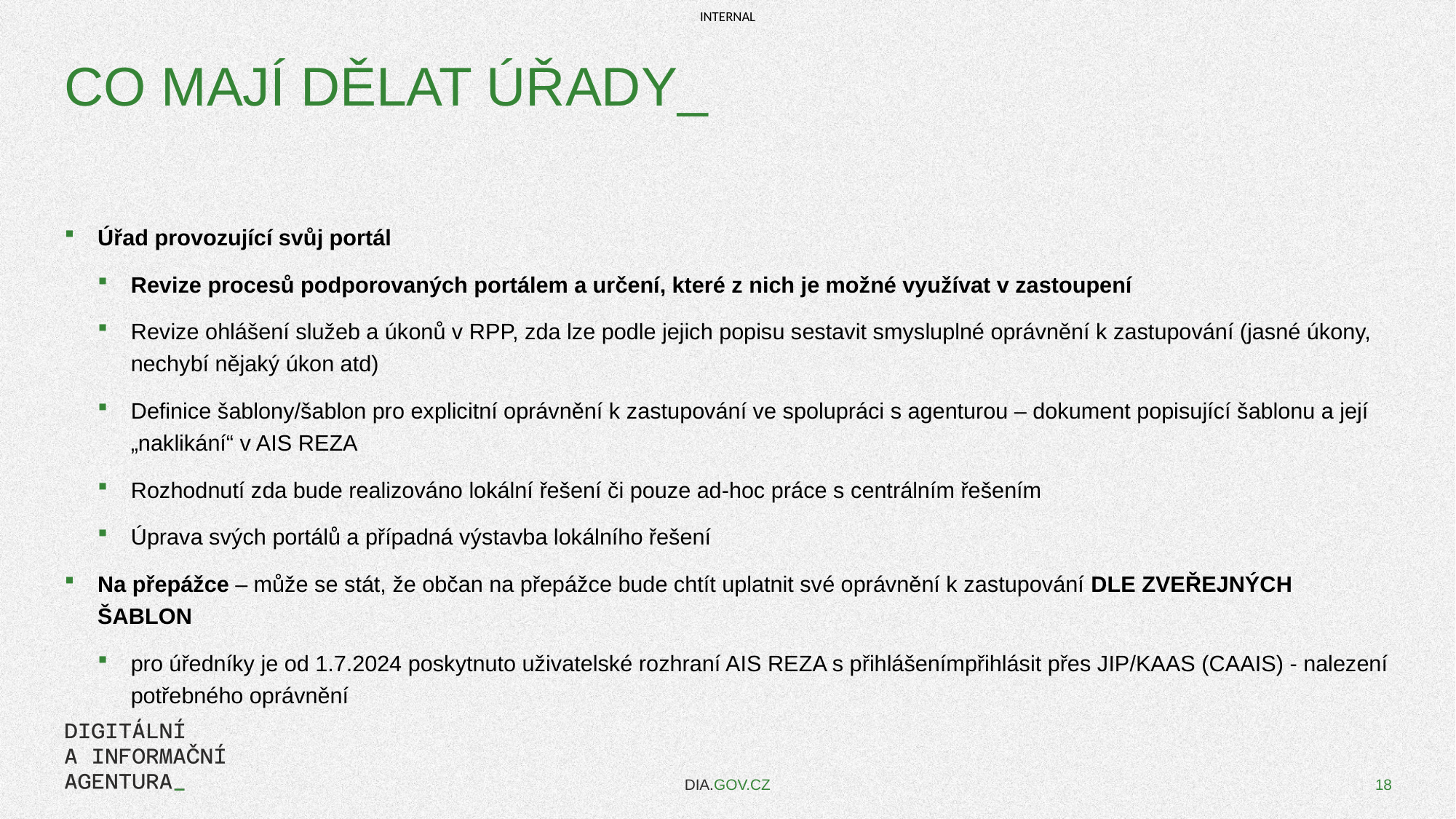

# Co mají dělat úřady_
Úřad provozující svůj portál
Revize procesů podporovaných portálem a určení, které z nich je možné využívat v zastoupení
Revize ohlášení služeb a úkonů v RPP, zda lze podle jejich popisu sestavit smysluplné oprávnění k zastupování (jasné úkony, nechybí nějaký úkon atd)
Definice šablony/šablon pro explicitní oprávnění k zastupování ve spolupráci s agenturou – dokument popisující šablonu a její „naklikání“ v AIS REZA
Rozhodnutí zda bude realizováno lokální řešení či pouze ad-hoc práce s centrálním řešením
Úprava svých portálů a případná výstavba lokálního řešení
Na přepážce – může se stát, že občan na přepážce bude chtít uplatnit své oprávnění k zastupování DLE ZVEŘEJNÝCH ŠABLON
pro úředníky je od 1.7.2024 poskytnuto uživatelské rozhraní AIS REZA s přihlášenímpřihlásit přes JIP/KAAS (CAAIS) - nalezení potřebného oprávnění
DIA.GOV.CZ
18